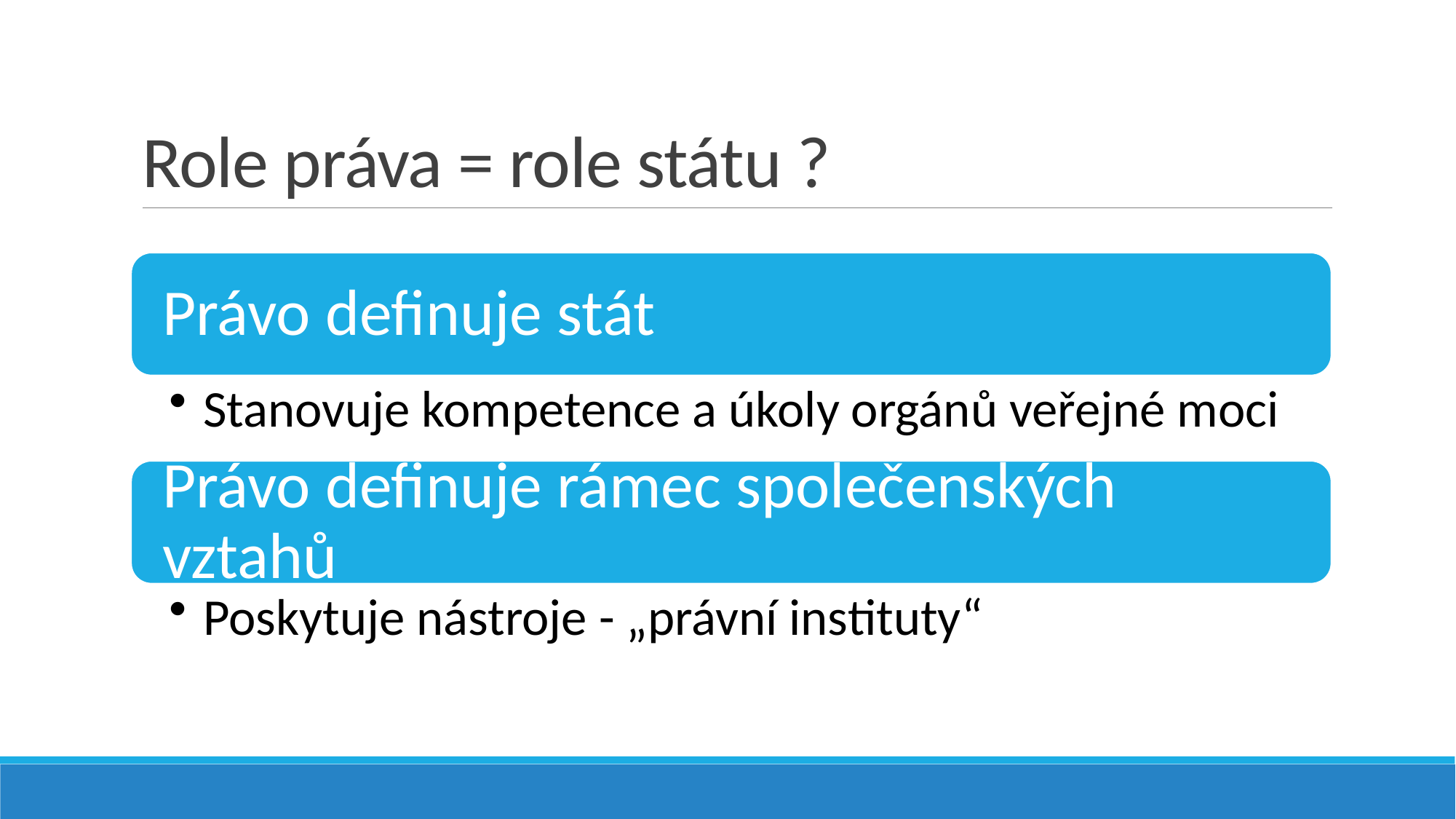

# Role práva = role státu ?
Právo definuje stát
Stanovuje kompetence a úkoly orgánů veřejné moci
Právo definuje rámec společenských vztahů
Poskytuje nástroje - „právní instituty“